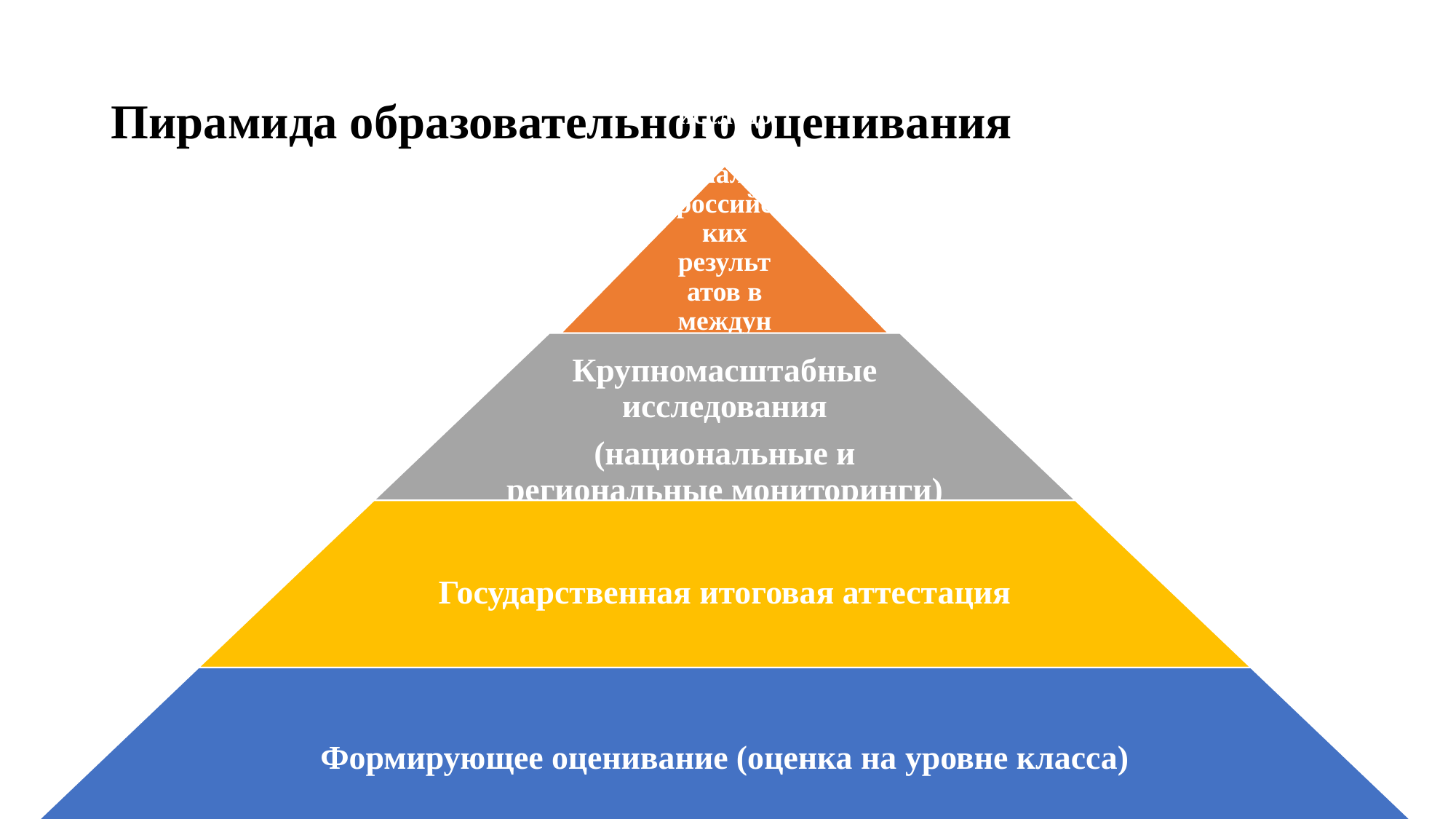

# Пирамида образовательного оценивания
Углубленные исследования (анализ российских результатов в международных сравнительных исследованиях)
Крупномасштабные исследования
(национальные и региональные мониторинги)
Государственная итоговая аттестация
Формирующее оценивание (оценка на уровне класса)